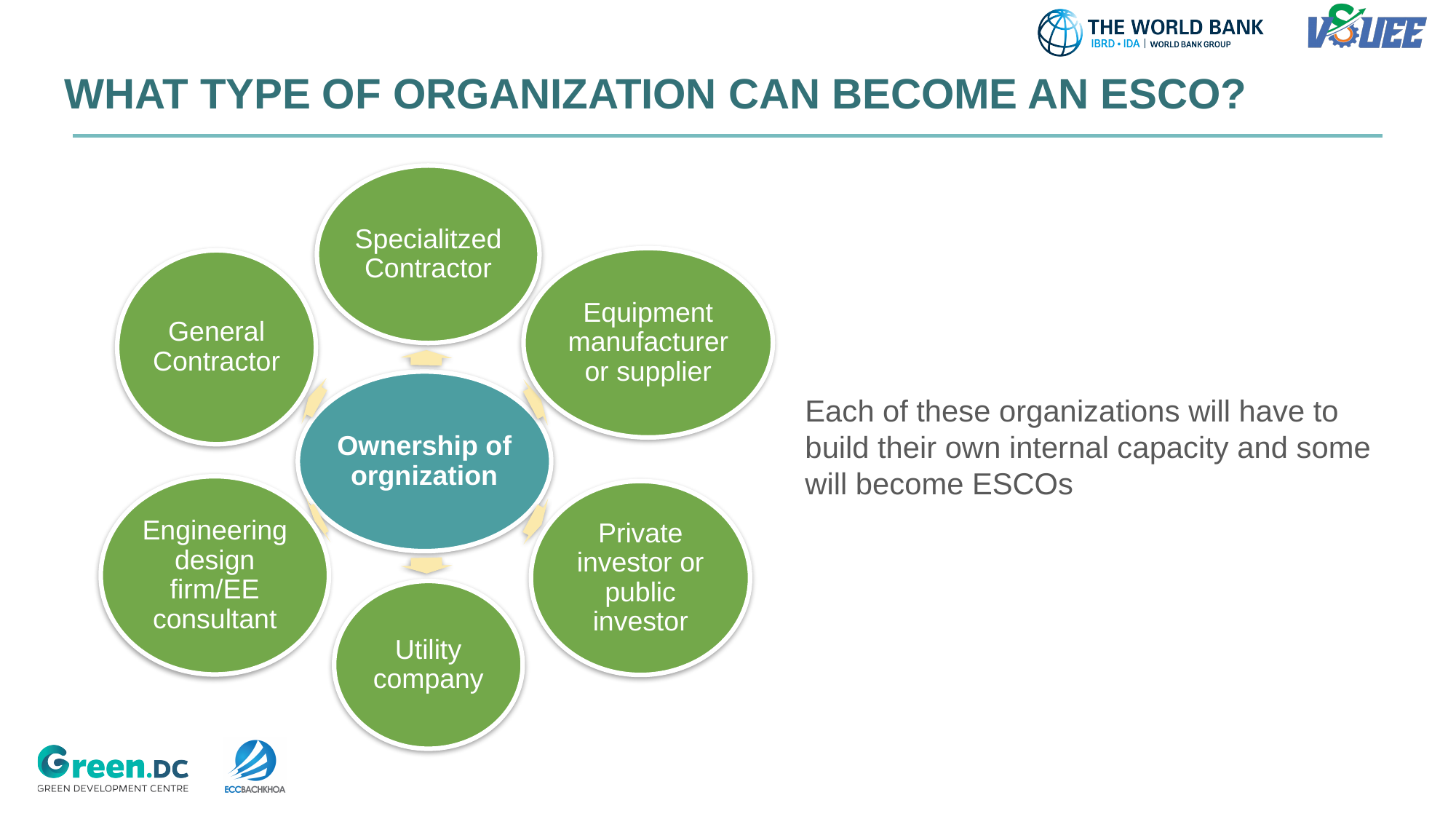

# WHAT TYPE OF ORGANIZATION CAN BECOME AN ESCO?
Ownership of orgnization

Specialitzed Contractor

Equipment manufacturer or supplier

Private investor or public investor

Utility company

Engineering design firm/EE consultant

General Contractor
Each of these organizations will have to build their own internal capacity and some will become ESCOs